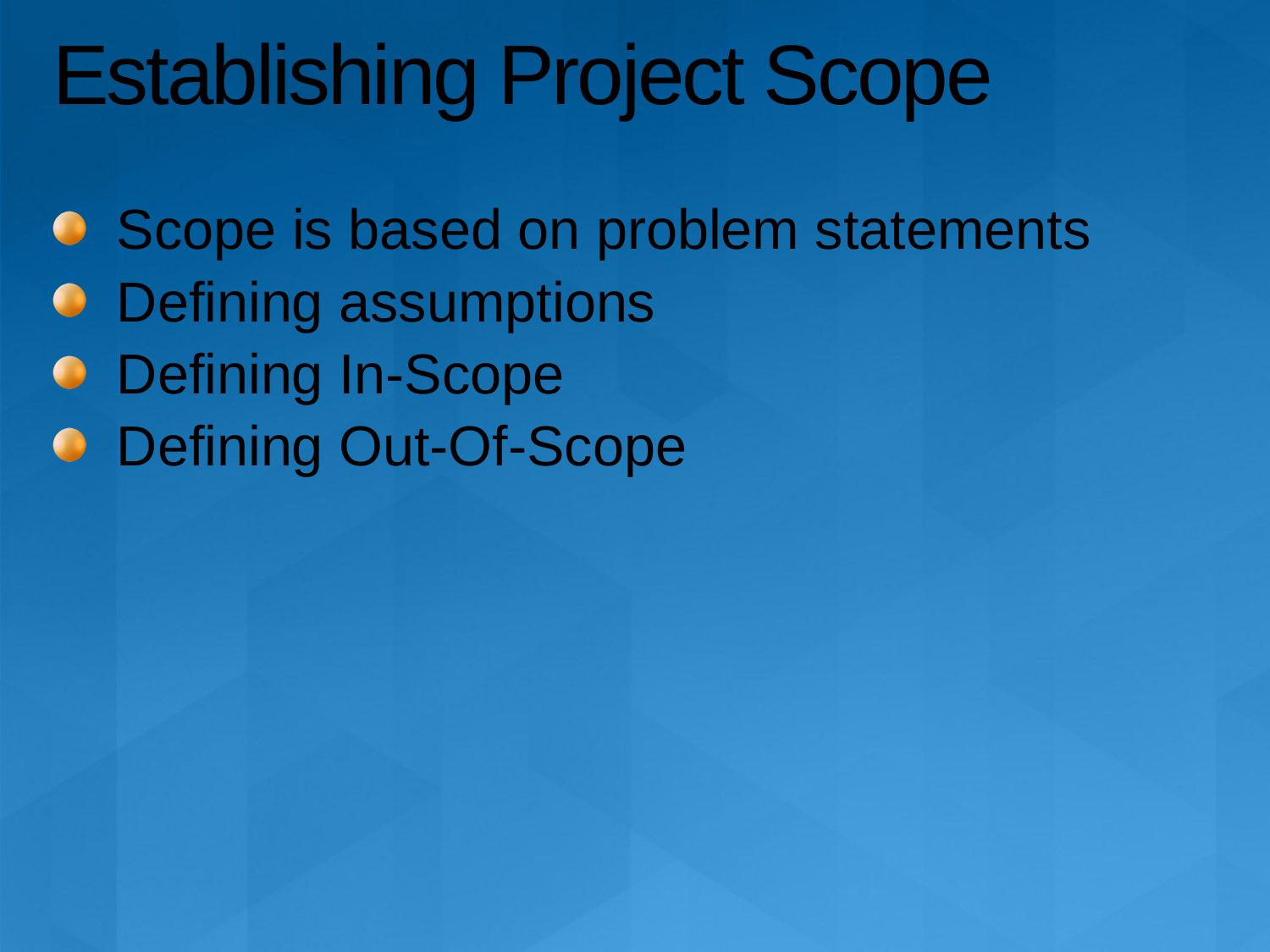

# Establishing Project Scope
Scope is based on problem statements
Defining assumptions
Defining In-Scope
Defining Out-Of-Scope